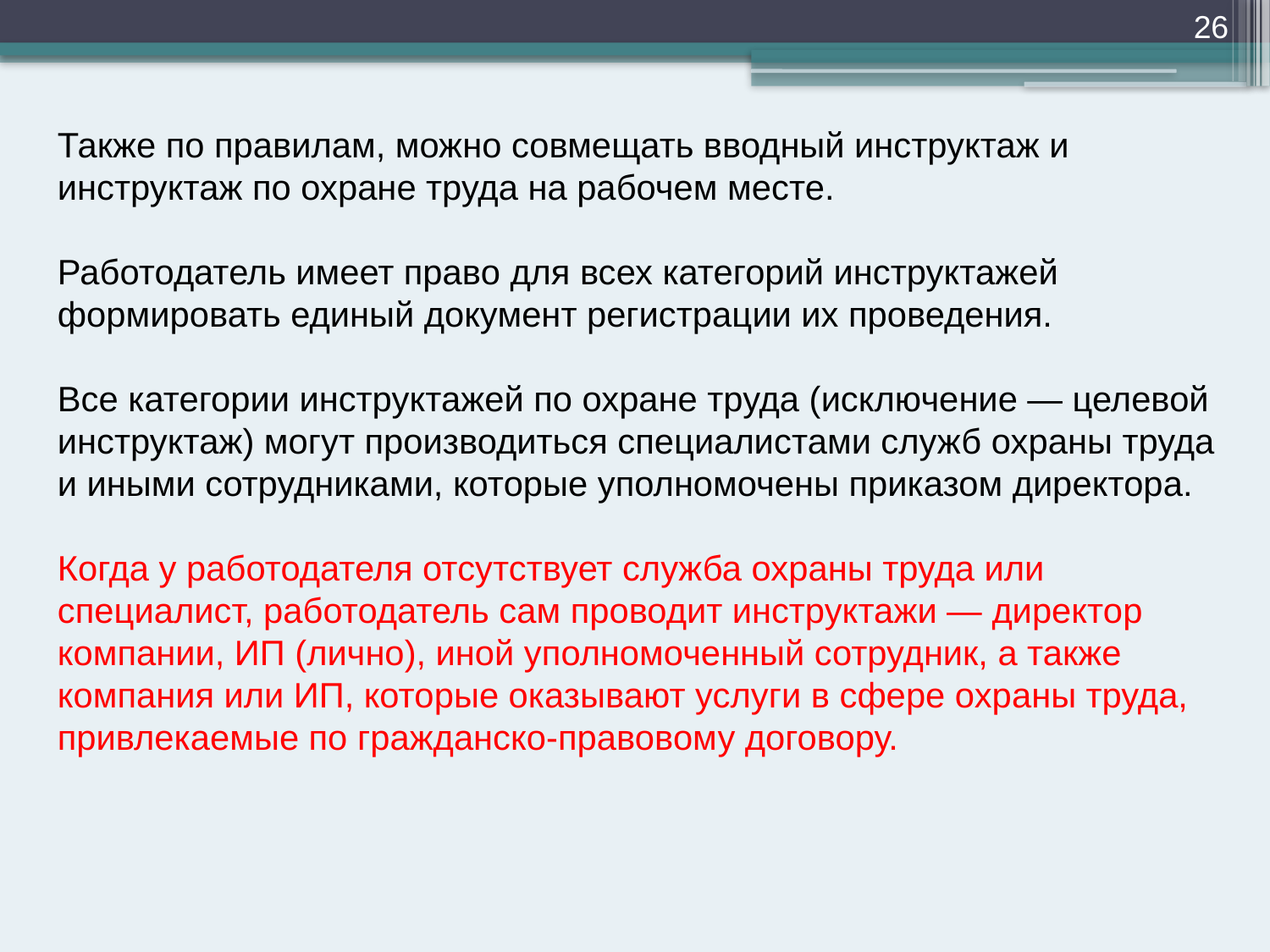

26
Также по правилам, можно совмещать вводный инструктаж и инструктаж по охране труда на рабочем месте.

Работодатель имеет право для всех категорий инструктажей формировать единый документ регистрации их проведения.

Все категории инструктажей по охране труда (исключение — целевой инструктаж) могут производиться специалистами служб охраны труда и иными сотрудниками, которые уполномочены приказом директора.

Когда у работодателя отсутствует служба охраны труда или специалист, работодатель сам проводит инструктажи — директор компании, ИП (лично), иной уполномоченный сотрудник, а также компания или ИП, которые оказывают услуги в сфере охраны труда, привлекаемые по гражданско-правовому договору.